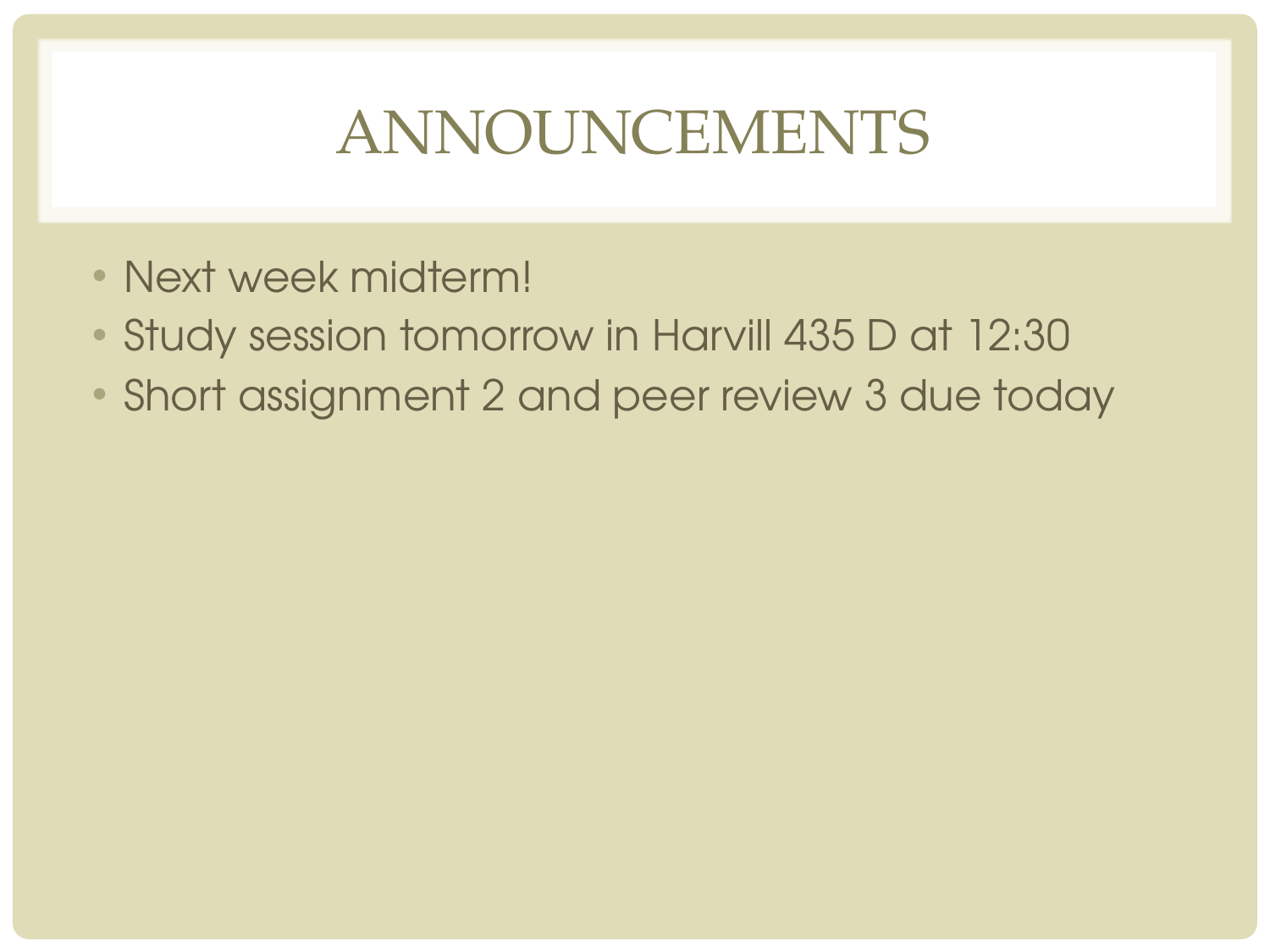

# Announcements
Next week midterm!
Study session tomorrow in Harvill 435 D at 12:30
Short assignment 2 and peer review 3 due today